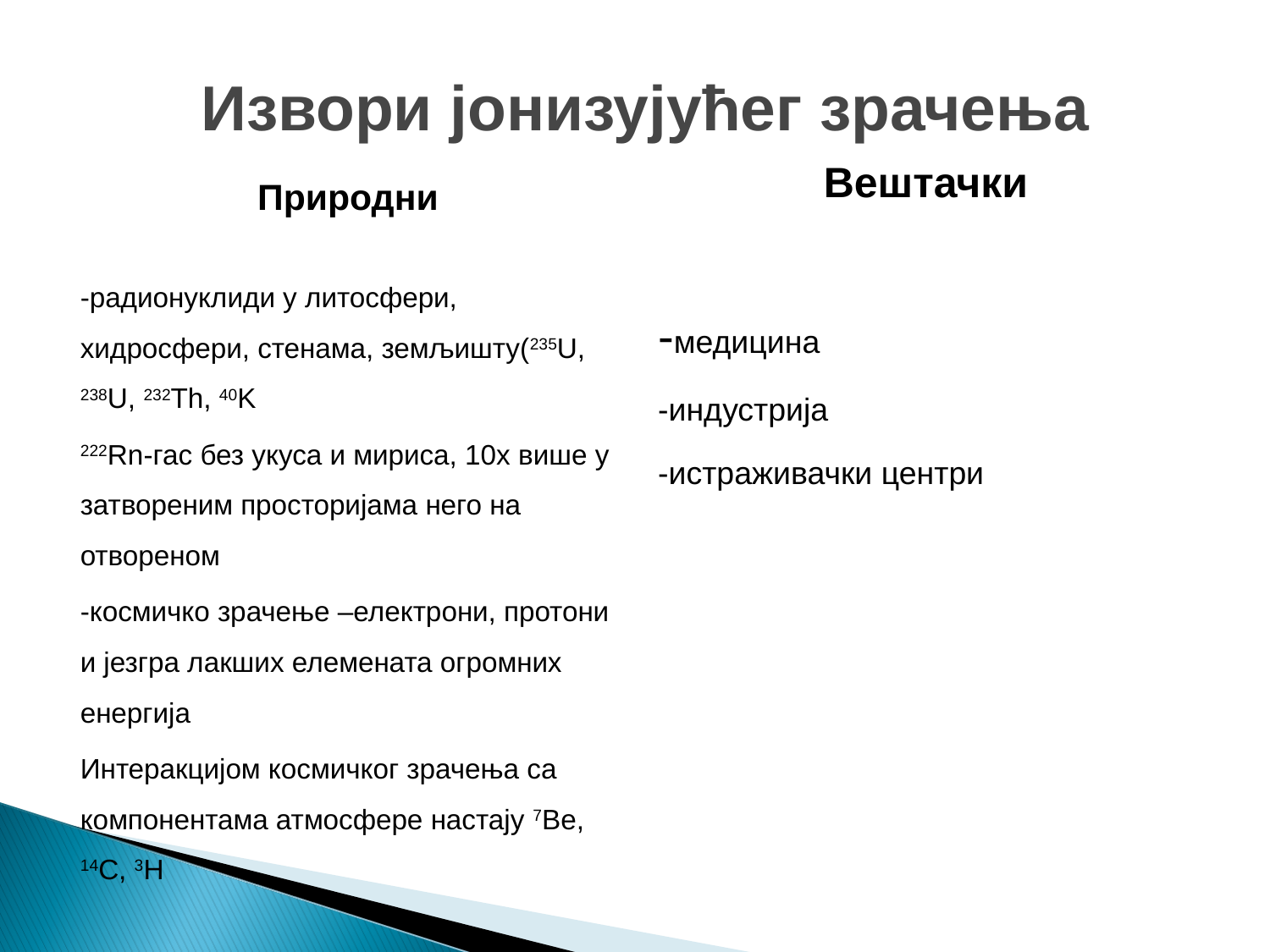

# Извори јонизујућег зрачења
Вештачки

-медицина
-индустрија
-истраживачки центри
Природни

-радионуклиди у литосфери, хидросфери, стенама, земљишту(235U, 238U, 232Th, 40K
222Rn-гас без укуса и мириса, 10х више у затвореним просторијама него на отвореном
-космичко зрачење –електрони, протони и језгра лакших елемената огромних енергија
Интеракцијом космичког зрачења са компонентама атмосфере настају 7Ве, 14С, 3Н